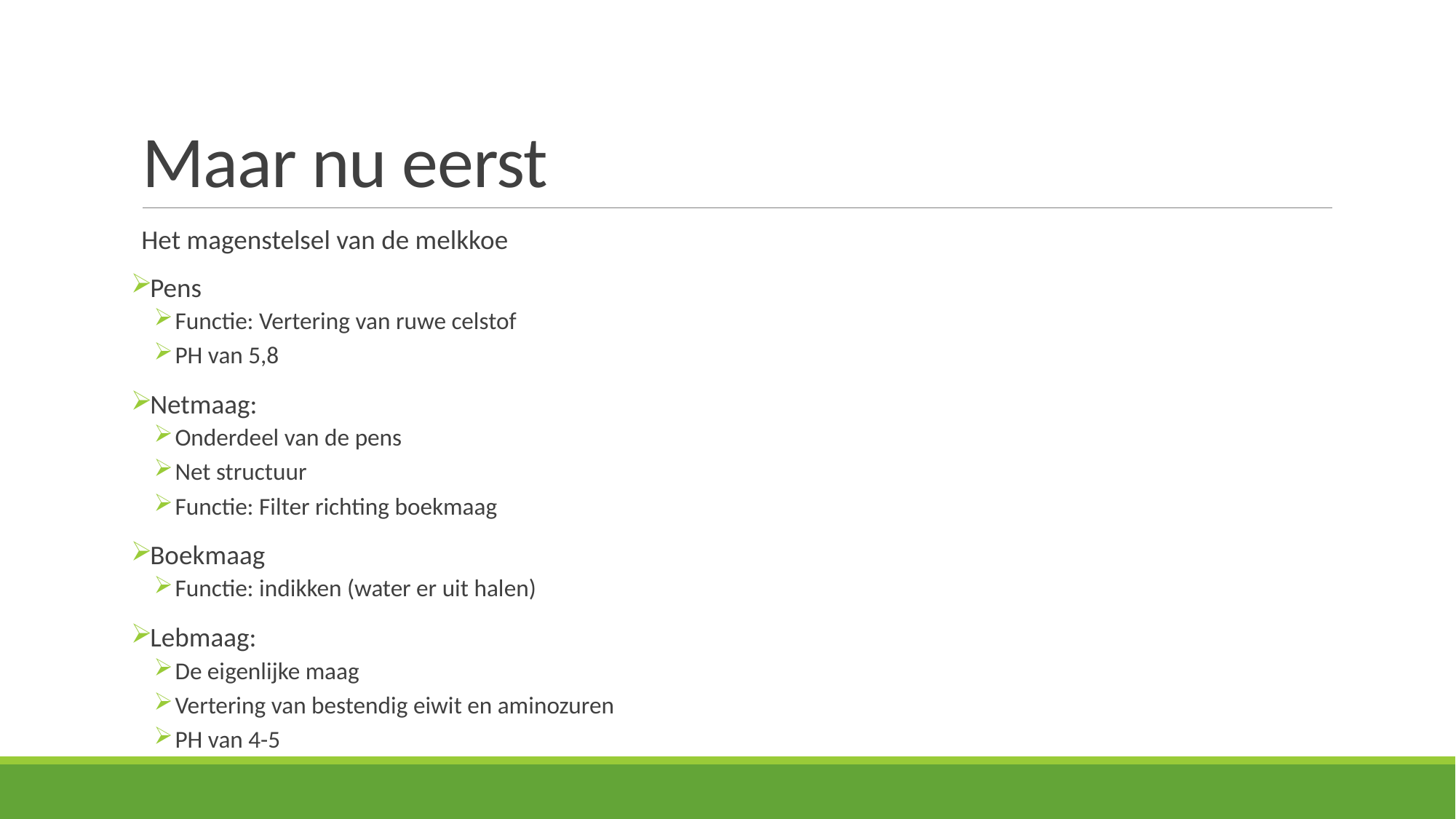

# Maar nu eerst
Het magenstelsel van de melkkoe
Pens
Functie: Vertering van ruwe celstof
PH van 5,8
Netmaag:
Onderdeel van de pens
Net structuur
Functie: Filter richting boekmaag
Boekmaag
Functie: indikken (water er uit halen)
Lebmaag:
De eigenlijke maag
Vertering van bestendig eiwit en aminozuren
PH van 4-5